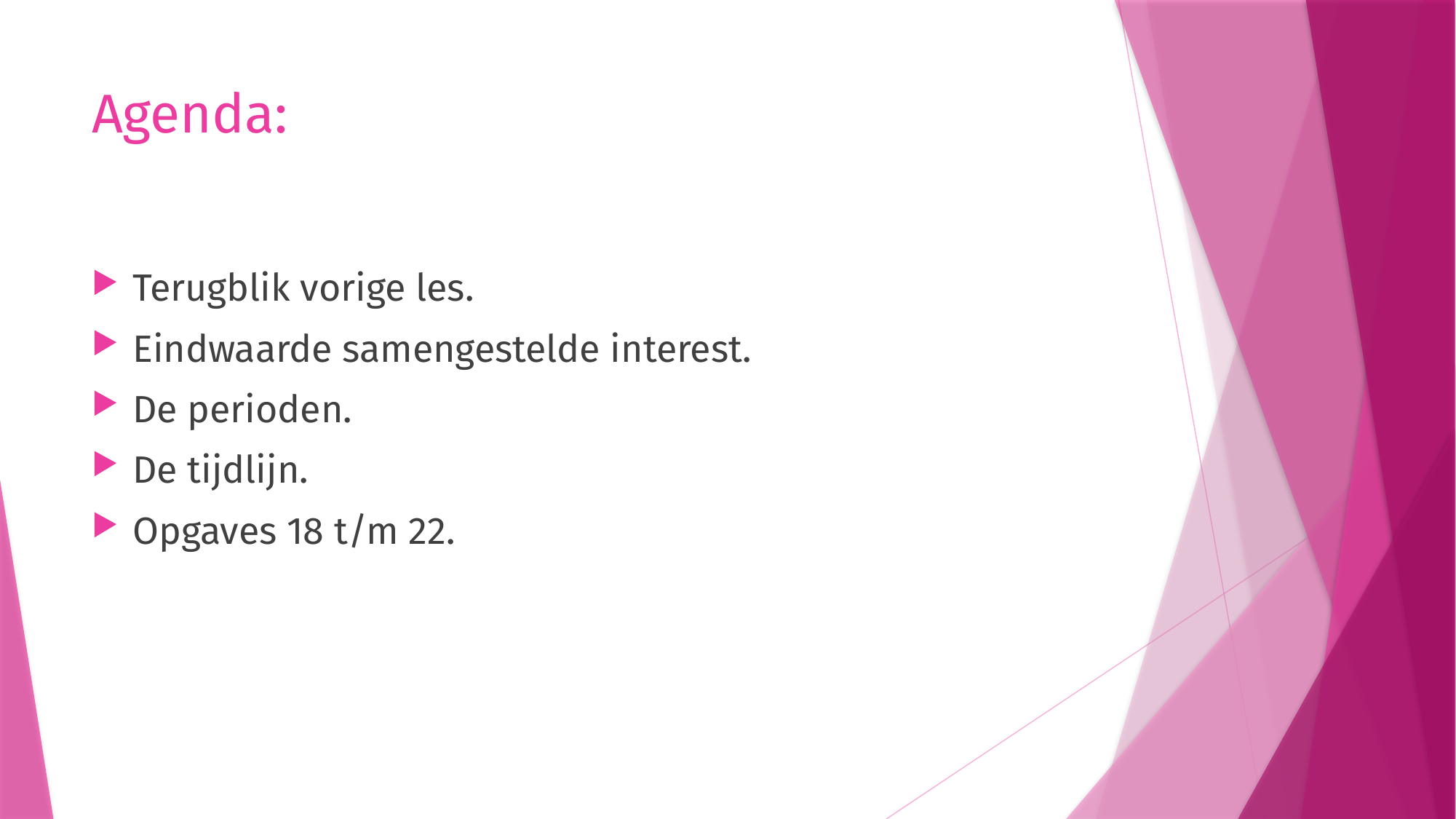

# Agenda:
Terugblik vorige les.
Eindwaarde samengestelde interest.
De perioden.
De tijdlijn.
Opgaves 18 t/m 22.